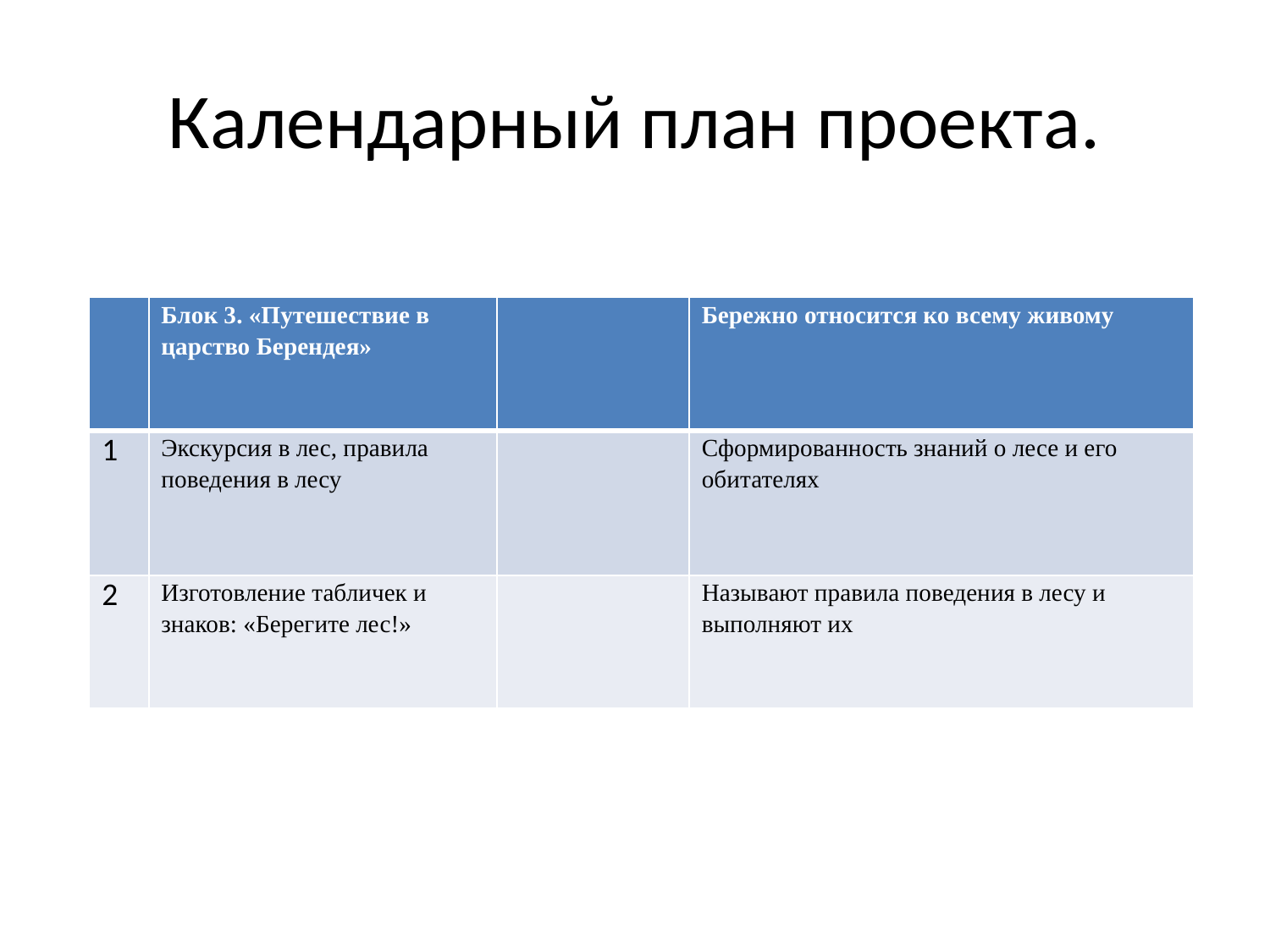

# Календарный план проекта.
|  | Блок 3. «Путешествие в царство Берендея» |  | Бережно относится ко всему живому |
| --- | --- | --- | --- |
| 1 | Экскурсия в лес, правила поведения в лесу |  | Сформированность знаний о лесе и его обитателях |
| 2 | Изготовление табличек и знаков: «Берегите лес!» |  | Называют правила поведения в лесу и выполняют их |